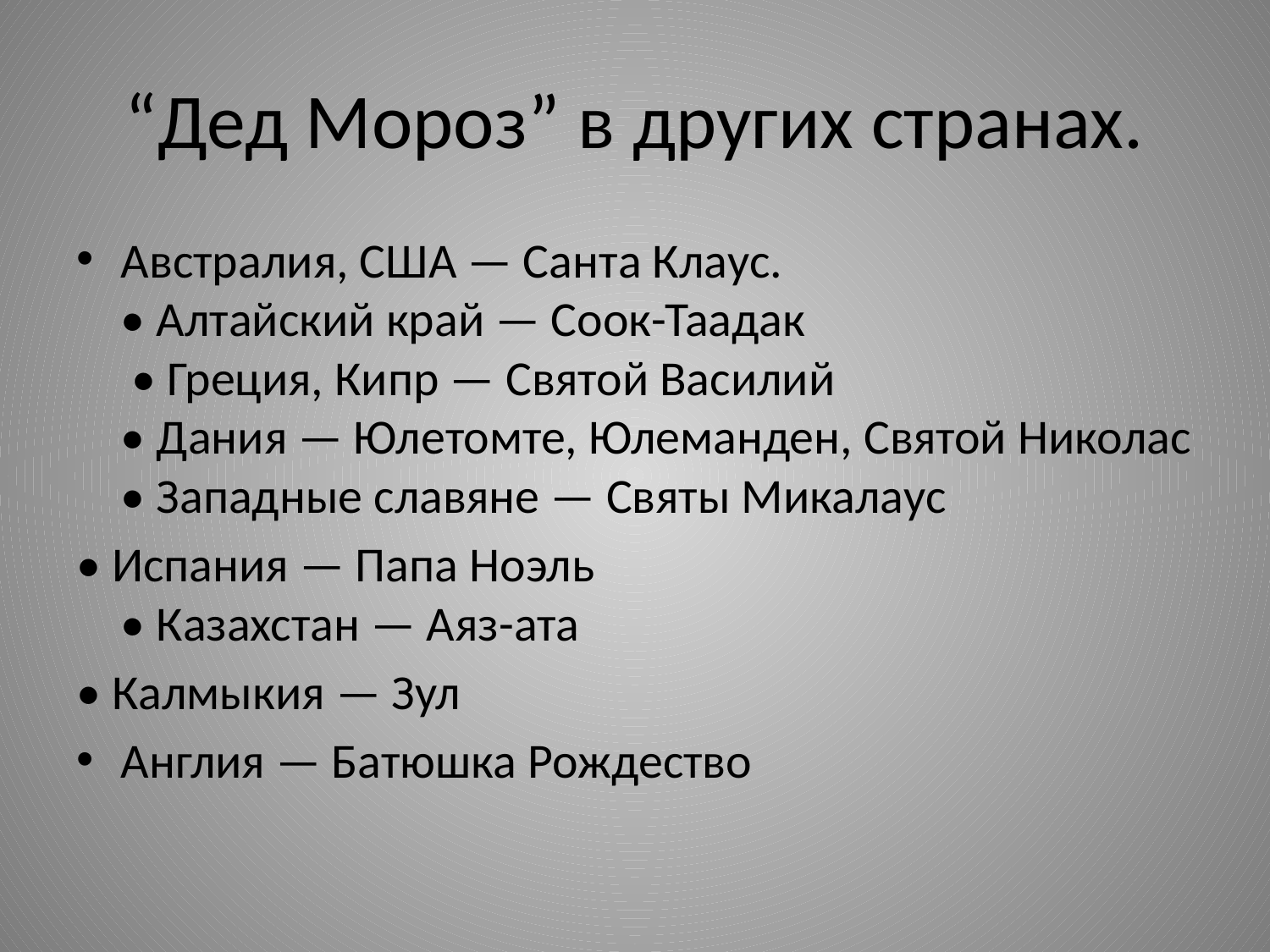

# “Дед Мороз” в других странах.
Австралия, США — Санта Клаус.
• Алтайский край — Соок-Таадак
 • Греция, Кипр — Святой Василий
• Дания — Юлетомте, Юлеманден, Святой Николас
• Западные славяне — Святы Микалаус
• Испания — Папа Ноэль
• Казахстан — Аяз-ата
• Калмыкия — Зул
Англия — Батюшка Рождество